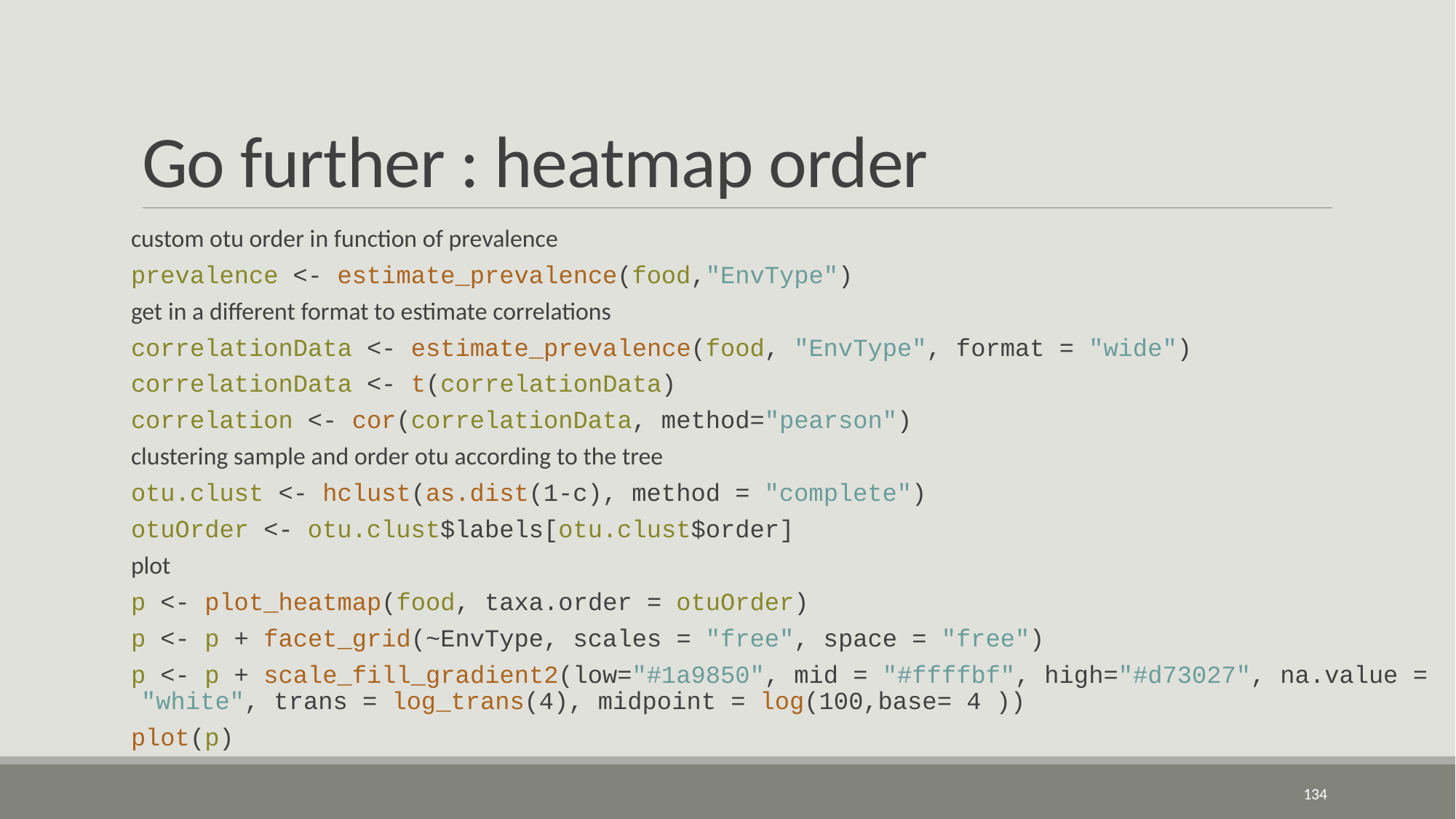

# Go further : heatmap order
custom otu order in function of prevalence
prevalence <- estimate_prevalence(food,"EnvType")
get in a different format to estimate correlations
correlationData <- estimate_prevalence(food, "EnvType", format = "wide")
correlationData <- t(correlationData)
correlation <- cor(correlationData, method="pearson")
clustering sample and order otu according to the tree
otu.clust <- hclust(as.dist(1-c), method = "complete")
otuOrder <- otu.clust$labels[otu.clust$order]
plot
p <- plot_heatmap(food, taxa.order = otuOrder)
p <- p + facet_grid(~EnvType, scales = "free", space = "free")
p <- p + scale_fill_gradient2(low="#1a9850", mid = "#ffffbf", high="#d73027", na.value = "white", trans = log_trans(4), midpoint = log(100,base= 4 ))
plot(p)
134